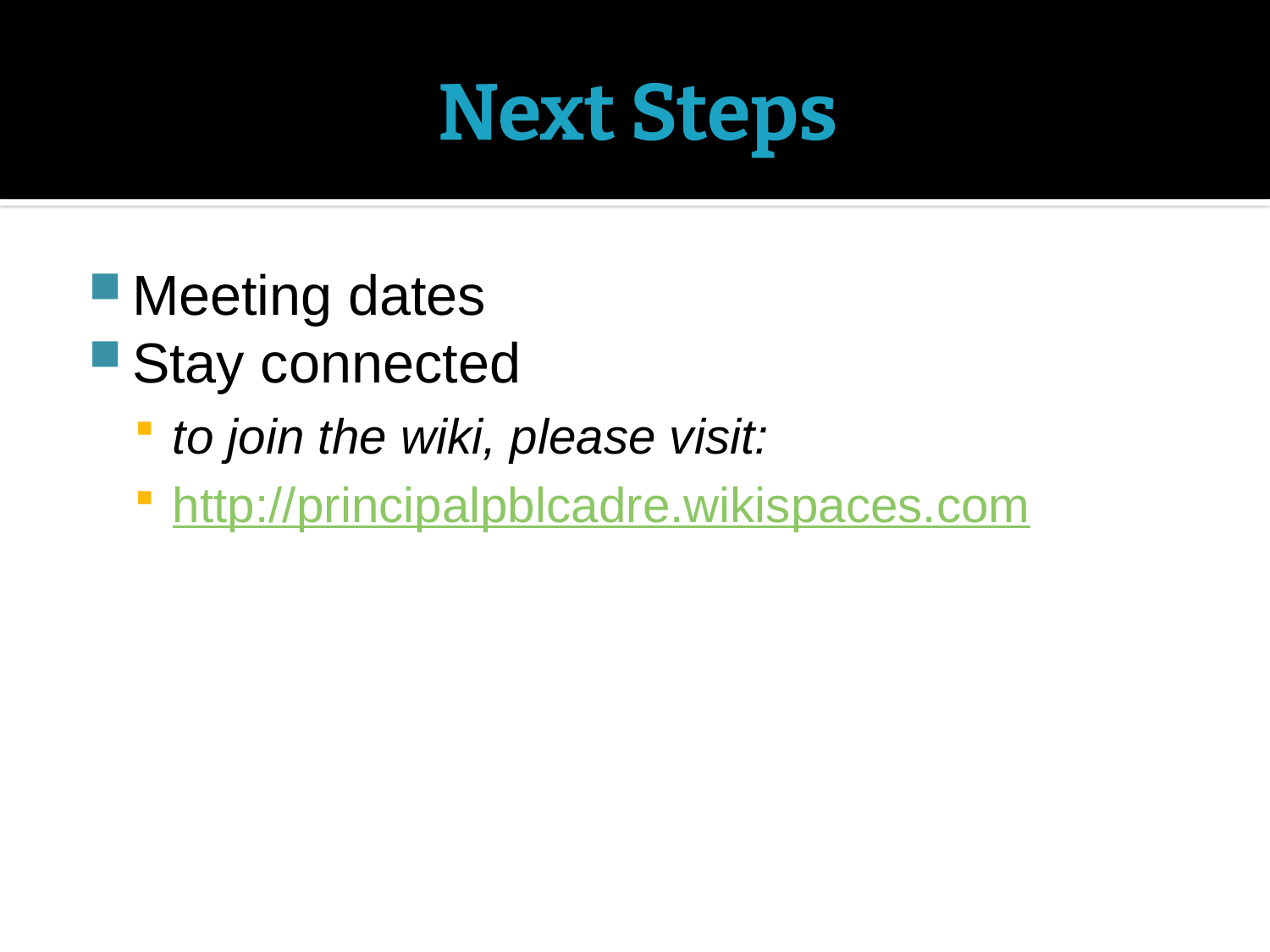

# Next Steps
Meeting dates
Stay connected
to join the wiki, please visit:
http://principalpblcadre.wikispaces.com